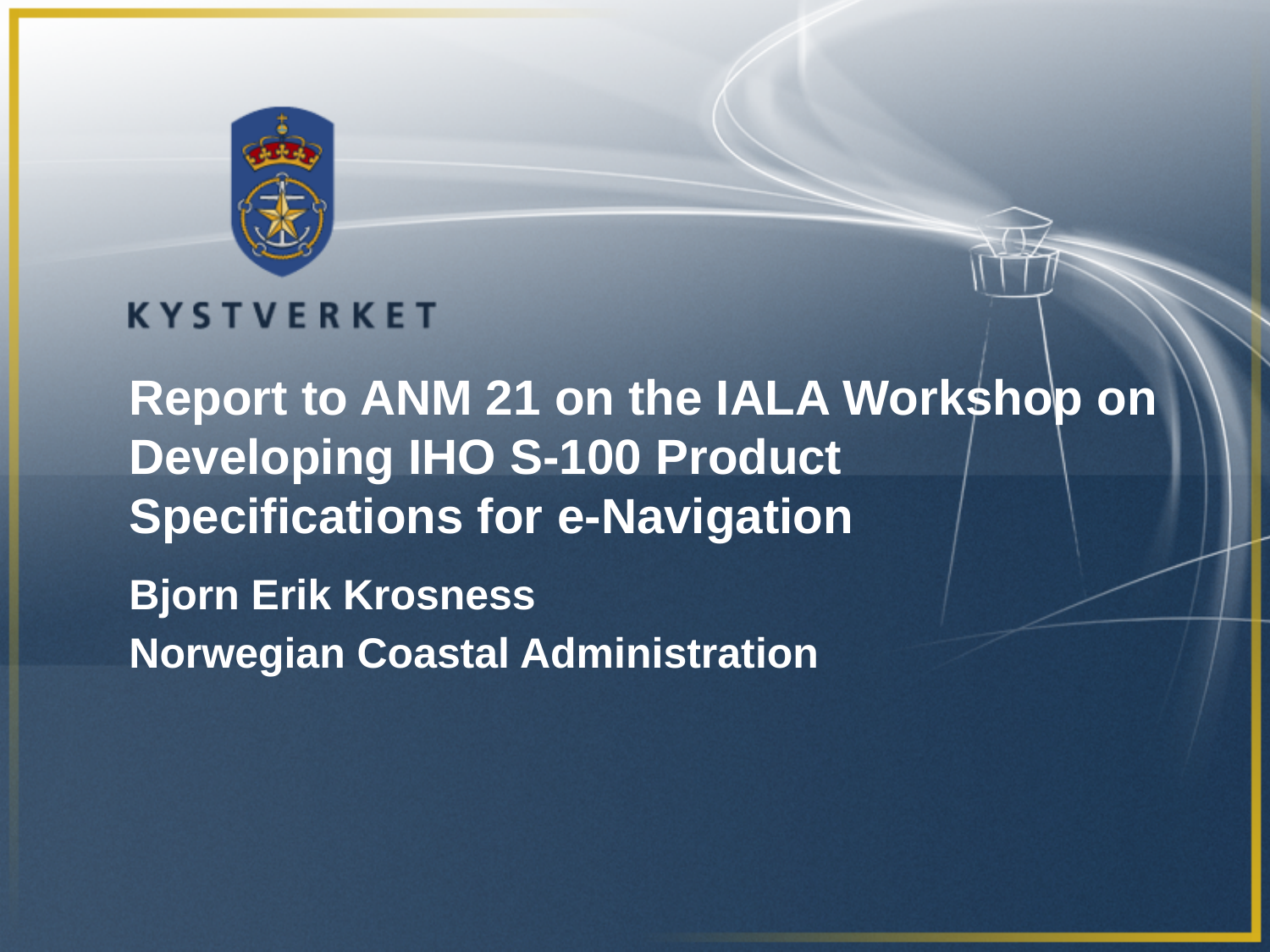

# Report to ANM 21 on the IALA Workshop on Developing IHO S-100 product specifications for e-Navigation
Bjorn Erik Krosness
Norwegian Coastal Administration